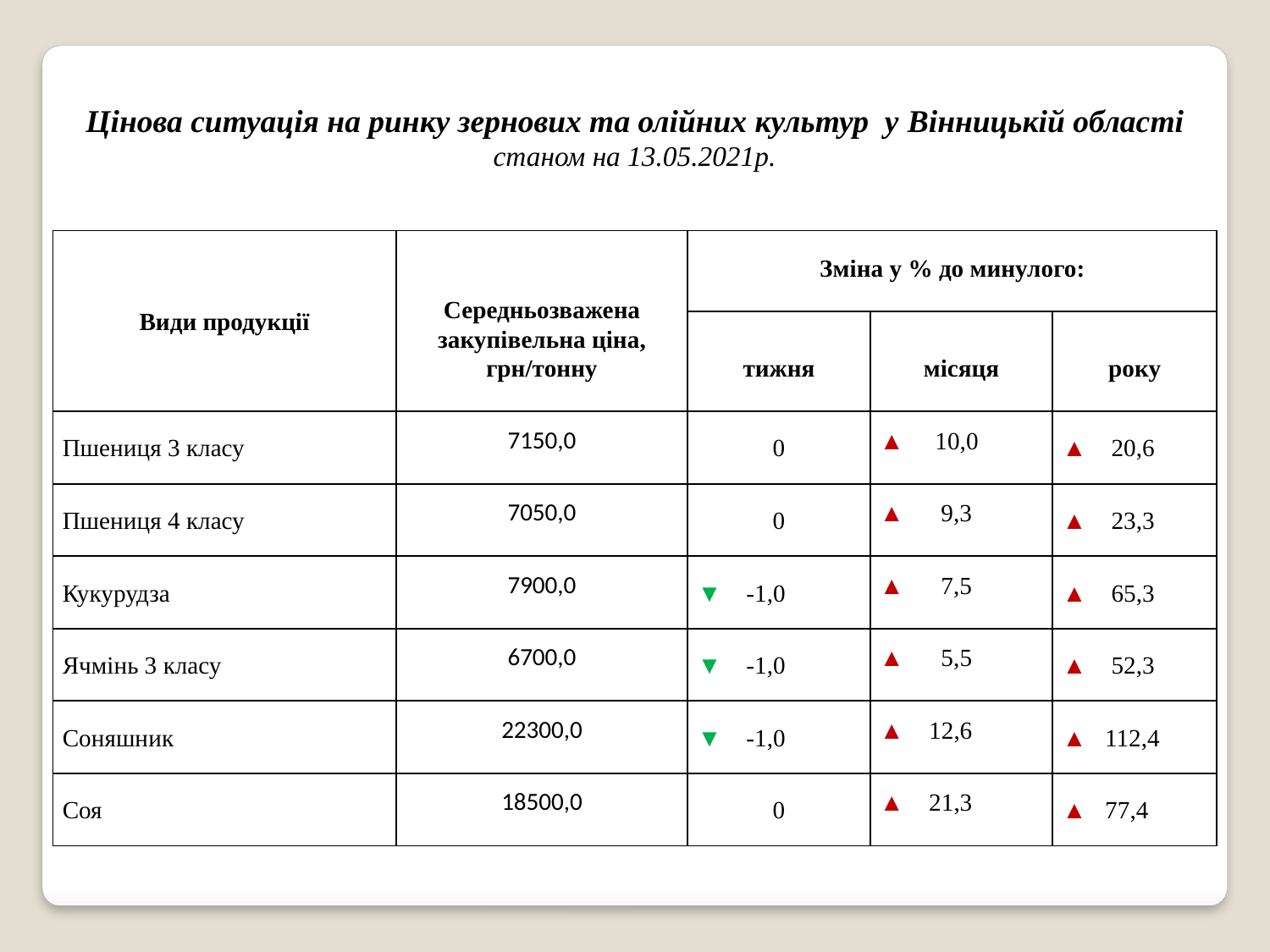

| Цінова ситуація на ринку зернових та олійних культур у Вінницькій області станом на 13.05.2021р. |  |  |  |  |
| --- | --- | --- | --- | --- |
| Види продукції | Середньозважена закупівельна ціна, грн/тонну | Зміна у % до минулого: |  |  |
|  |  | тижня | місяця | року |
| Пшениця 3 класу | 7150,0 | 0 | ▲ 10,0 | ▲ 20,6 |
| Пшениця 4 класу | 7050,0 | 0 | ▲ 9,3 | ▲ 23,3 |
| Кукурудза | 7900,0 | ▼ -1,0 | ▲ 7,5 | ▲ 65,3 |
| Ячмінь 3 класу | 6700,0 | ▼ -1,0 | ▲ 5,5 | ▲ 52,3 |
| Соняшник | 22300,0 | ▼ -1,0 | ▲ 12,6 | ▲ 112,4 |
| Соя | 18500,0 | 0 | ▲ 21,3 | ▲ 77,4 |